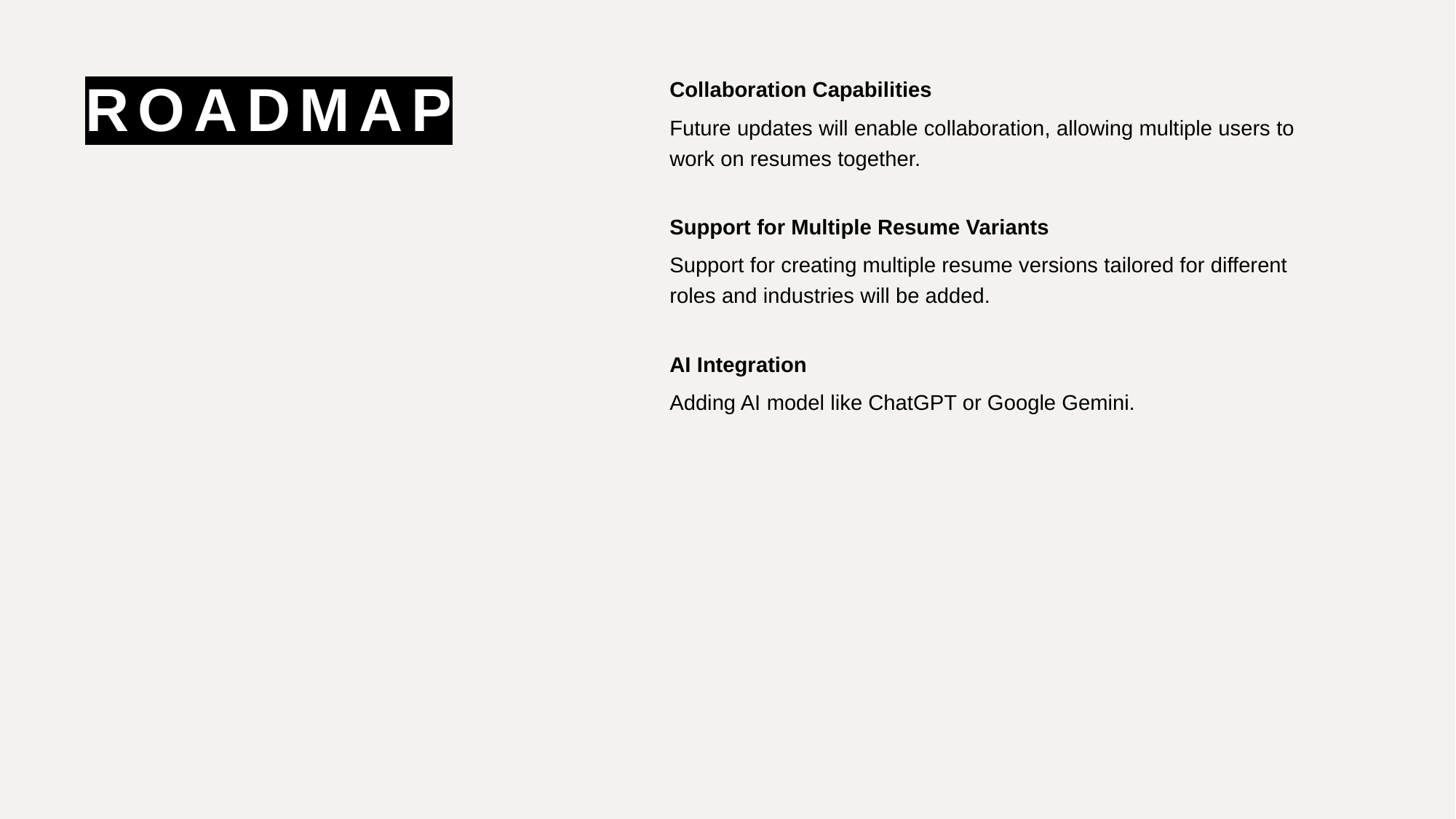

# Roadmap
Collaboration Capabilities
Future updates will enable collaboration, allowing multiple users to work on resumes together.
Support for Multiple Resume Variants
Support for creating multiple resume versions tailored for different roles and industries will be added.
AI Integration
Adding AI model like ChatGPT or Google Gemini.